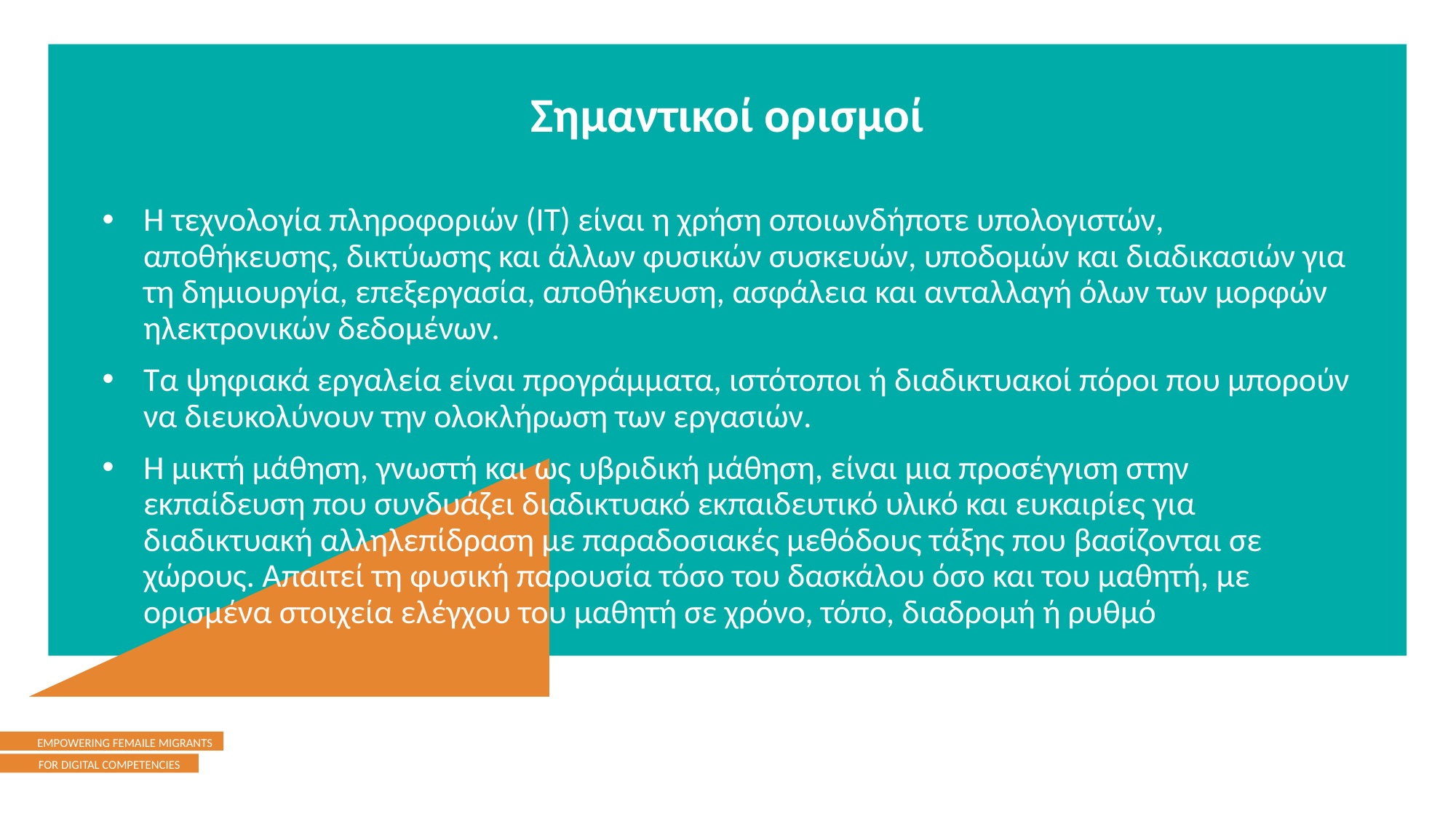

Σημαντικοί ορισμοί
Η τεχνολογία πληροφοριών (IT) είναι η χρήση οποιωνδήποτε υπολογιστών, αποθήκευσης, δικτύωσης και άλλων φυσικών συσκευών, υποδομών και διαδικασιών για τη δημιουργία, επεξεργασία, αποθήκευση, ασφάλεια και ανταλλαγή όλων των μορφών ηλεκτρονικών δεδομένων.
Τα ψηφιακά εργαλεία είναι προγράμματα, ιστότοποι ή διαδικτυακοί πόροι που μπορούν να διευκολύνουν την ολοκλήρωση των εργασιών.
Η μικτή μάθηση, γνωστή και ως υβριδική μάθηση, είναι μια προσέγγιση στην εκπαίδευση που συνδυάζει διαδικτυακό εκπαιδευτικό υλικό και ευκαιρίες για διαδικτυακή αλληλεπίδραση με παραδοσιακές μεθόδους τάξης που βασίζονται σε χώρους. Απαιτεί τη φυσική παρουσία τόσο του δασκάλου όσο και του μαθητή, με ορισμένα στοιχεία ελέγχου του μαθητή σε χρόνο, τόπο, διαδρομή ή ρυθμό